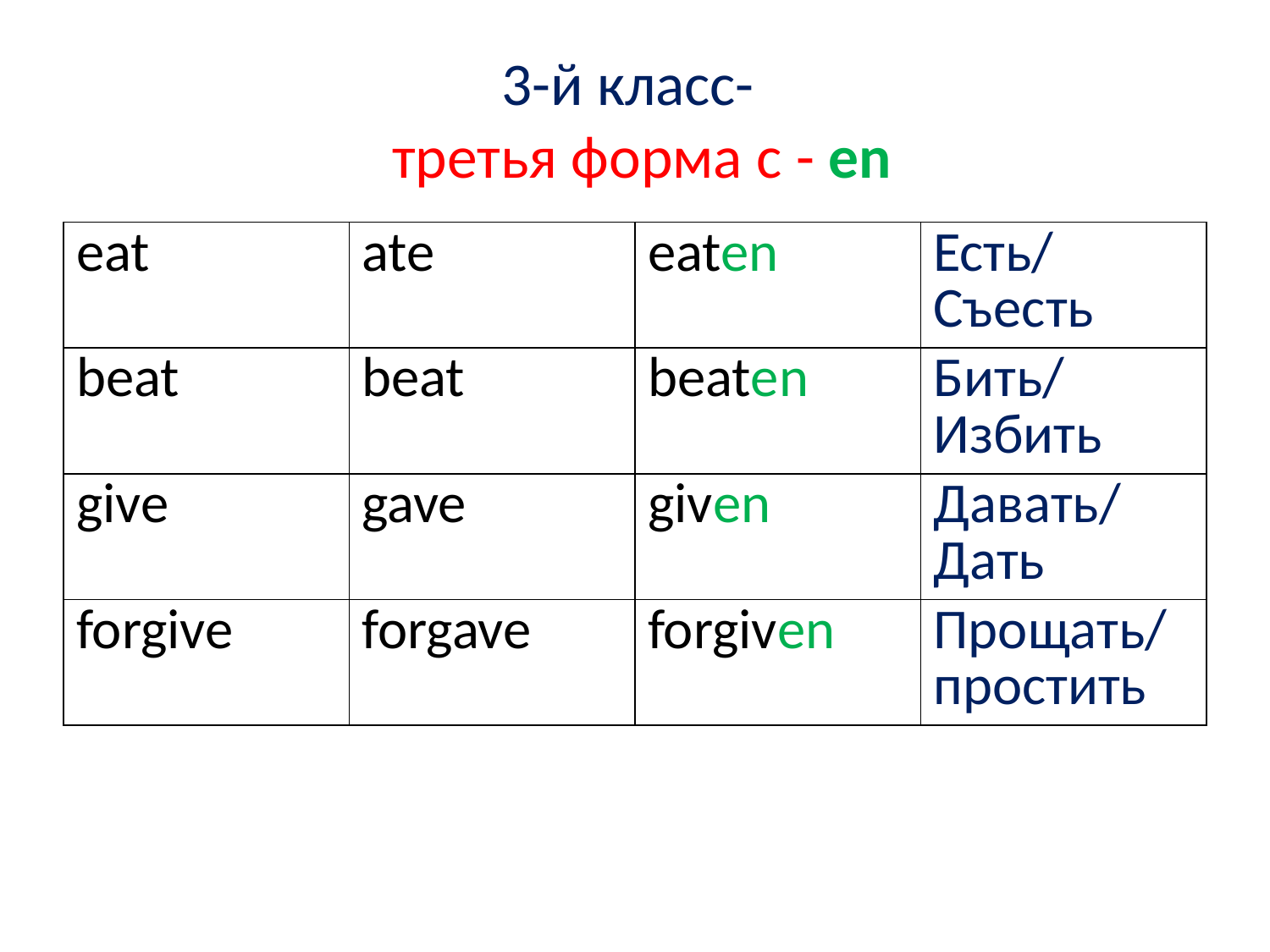

# 3-й класс- третья форма с - en
| eat | ate | eaten | Есть/ Съесть |
| --- | --- | --- | --- |
| beat | beat | beaten | Бить/ Избить |
| give | gave | given | Давать/ Дать |
| forgive | forgave | forgiven | Прощать/ простить |